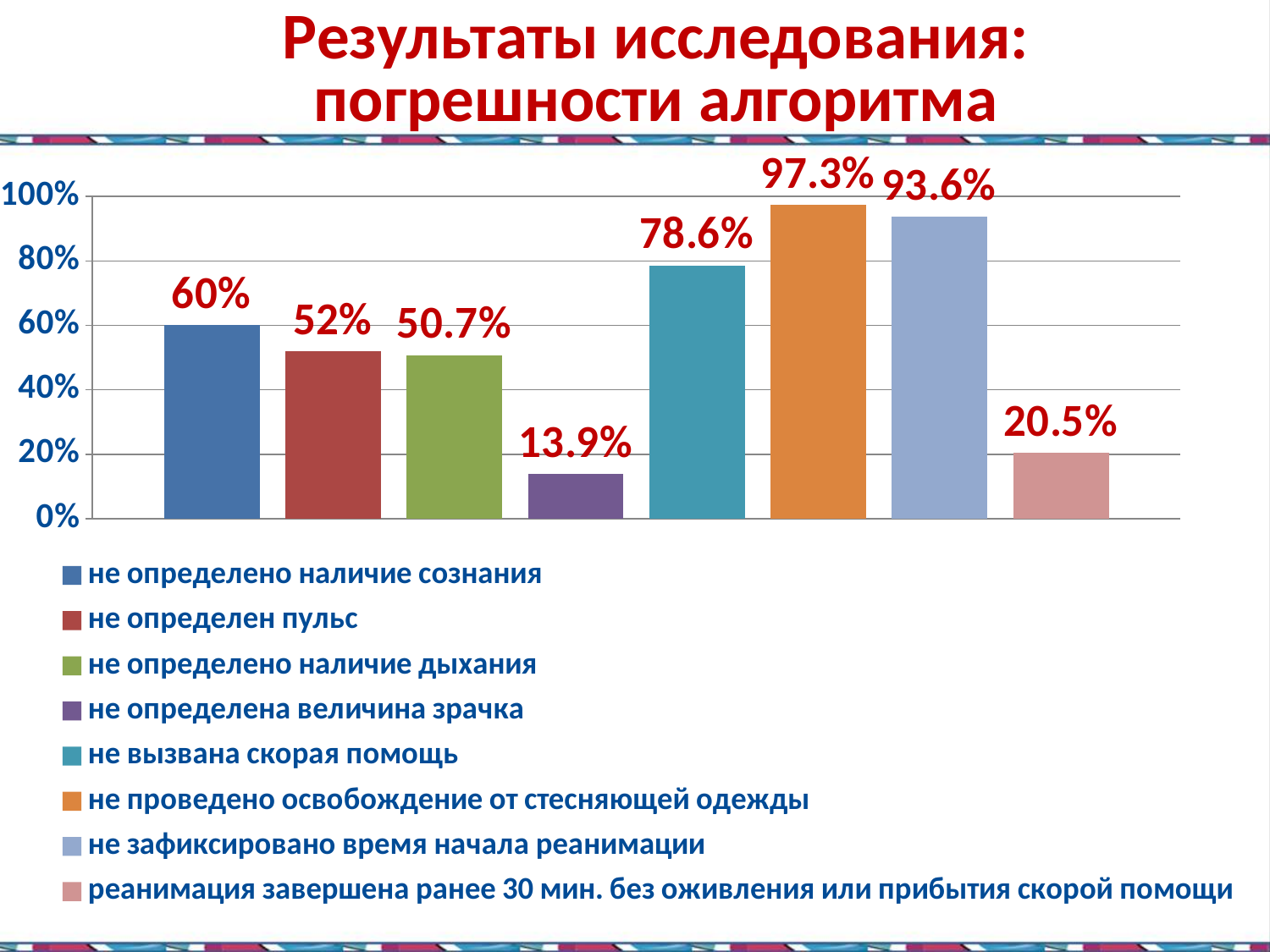

Результаты исследования: погрешности алгоритма

### Chart

| Category | не определено наличие сознания | не определен пульс | не определено наличие дыхания | не определена величина зрачка | не вызвана скорая помощь | не проведено освобождение от стесняющей одежды | не зафиксировано время начала реанимации | реанимация завершена ранее 30 мин. без оживления или прибытия скорой помощи |
|---|---|---|---|---|---|---|---|---|